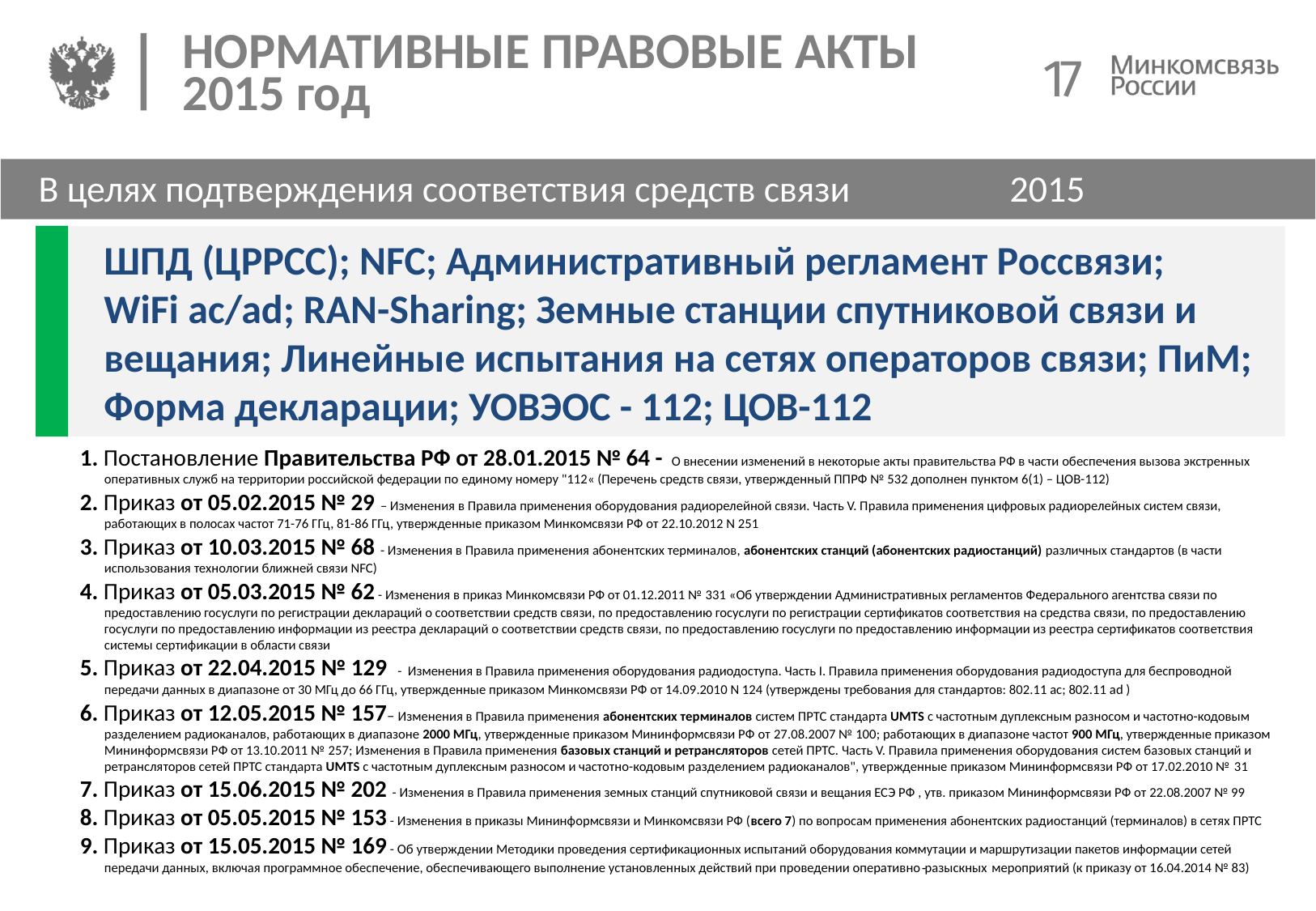

17
# НОРМАТИВНЫЕ ПРАВОВЫЕ АКТЫ 2015 год
В целях подтверждения соответствия средств связи		2015

ШПД (ЦРРСС); NFC; Административный регламент Россвязи;
WiFi ac/ad; RAN-Sharing; Земные станции спутниковой связи и вещания; Линейные испытания на сетях операторов связи; ПиМ; Форма декларации; УОВЭОС - 112; ЦОВ-112
1. Постановление Правительства РФ от 28.01.2015 № 64 -  О внесении изменений в некоторые акты правительства РФ в части обеспечения вызова экстренных оперативных служб на территории российской федерации по единому номеру "112« (Перечень средств связи, утвержденный ППРФ № 532 дополнен пунктом 6(1) – ЦОВ-112)
2. Приказ от 05.02.2015 № 29 – Изменения в Правила применения оборудования радиорелейной связи. Часть V. Правила применения цифровых радиорелейных систем связи, работающих в полосах частот 71-76 ГГц, 81-86 ГГц, утвержденные приказом Минкомсвязи РФ от 22.10.2012 N 251
3. Приказ от 10.03.2015 № 68 - Изменения в Правила применения абонентских терминалов, абонентских станций (абонентских радиостанций) различных стандартов (в части использования технологии ближней связи NFC)
4. Приказ от 05.03.2015 № 62 - Изменения в приказ Минкомсвязи РФ от 01.12.2011 № 331 «Об утверждении Административных регламентов Федерального агентства связи по предоставлению госуслуги по регистрации деклараций о соответствии средств связи, по предоставлению госуслуги по регистрации сертификатов соответствия на средства связи, по предоставлению госуслуги по предоставлению информации из реестра деклараций о соответствии средств связи, по предоставлению госуслуги по предоставлению информации из реестра сертификатов соответствия системы сертификации в области связи
5. Приказ от 22.04.2015 № 129  -  Изменения в Правила применения оборудования радиодоступа. Часть I. Правила применения оборудования радиодоступа для беспроводной передачи данных в диапазоне от 30 МГц до 66 ГГц, утвержденные приказом Минкомсвязи РФ от 14.09.2010 N 124 (утверждены требования для стандартов: 802.11 ac; 802.11 ad )
6. Приказ от 12.05.2015 № 157– Изменения в Правила применения абонентских терминалов систем ПРТС стандарта UMTS с частотным дуплексным разносом и частотно-кодовым разделением радиоканалов, работающих в диапазоне 2000 МГц, утвержденные приказом Мининформсвязи РФ от 27.08.2007 № 100; работающих в диапазоне частот 900 МГц, утвержденные приказом Мининформсвязи РФ от 13.10.2011 № 257; Изменения в Правила применения базовых станций и ретрансляторов сетей ПРТС. Часть V. Правила применения оборудования систем базовых станций и ретрансляторов сетей ПРТС стандарта UMTS с частотным дуплексным разносом и частотно-кодовым разделением радиоканалов", утвержденные приказом Мининформсвязи РФ от 17.02.2010 № 31
7. Приказ от 15.06.2015 № 202 - Изменения в Правила применения земных станций спутниковой связи и вещания ЕСЭ РФ , утв. приказом Мининформсвязи РФ от 22.08.2007 № 99
8. Приказ от 05.05.2015 № 153 - Изменения в приказы Мининформсвязи и Минкомсвязи РФ (всего 7) по вопросам применения абонентских радиостанций (терминалов) в сетях ПРТС
9. Приказ от 15.05.2015 № 169 - Об утверждении Методики проведения сертификационных испытаний оборудования коммутации и маршрутизации пакетов информации сетей передачи данных, включая программное обеспечение, обеспечивающего выполнение установленных действий при проведении оперативно‑разыскных мероприятий (к приказу от 16.04.2014 № 83)